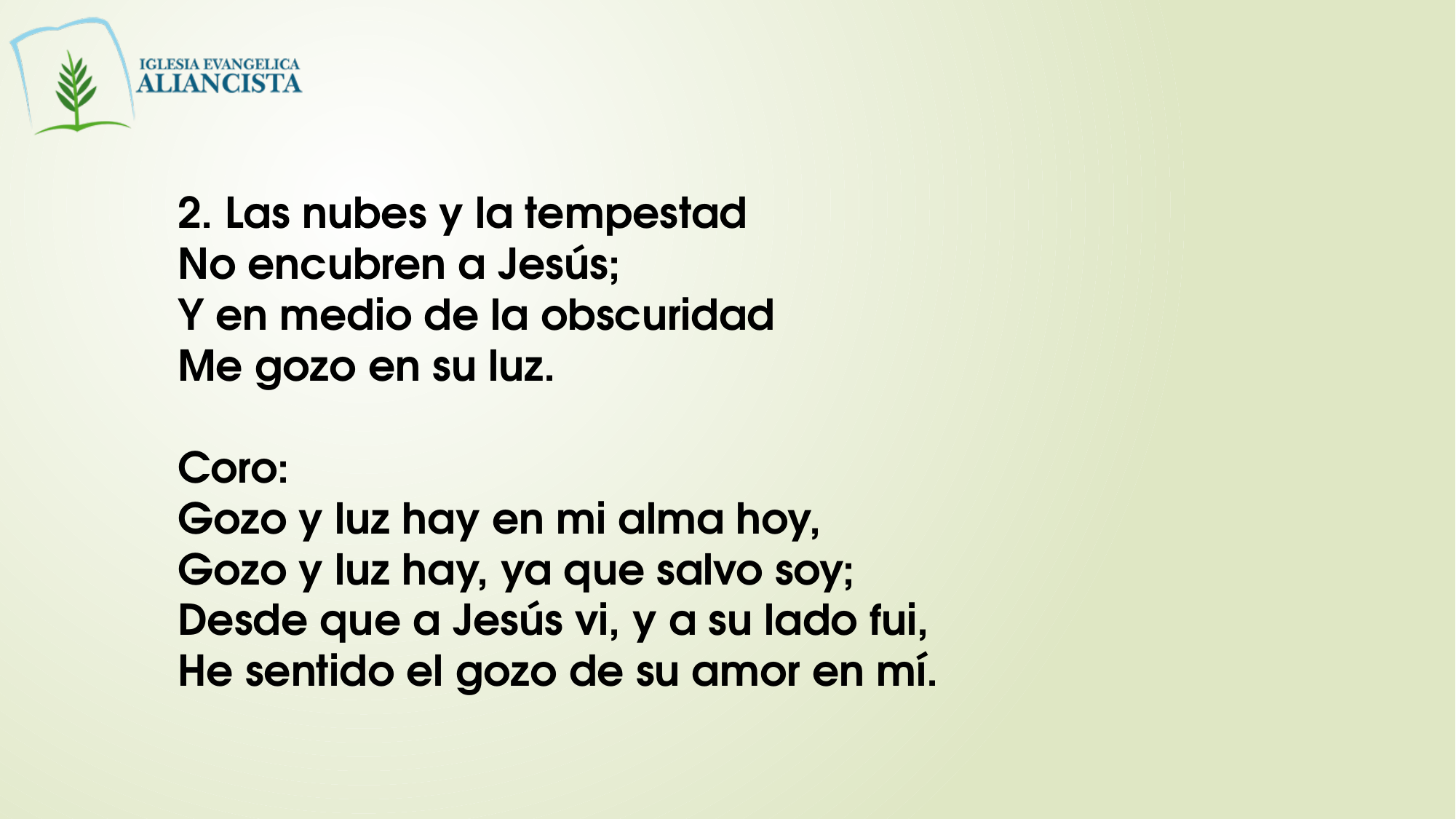

2. Las nubes y la tempestad
No encubren a Jesús;
Y en medio de la obscuridad
Me gozo en su luz.

Coro:
Gozo y luz hay en mi alma hoy,
Gozo y luz hay, ya que salvo soy;
Desde que a Jesús vi, y a su lado fui,
He sentido el gozo de su amor en mí.